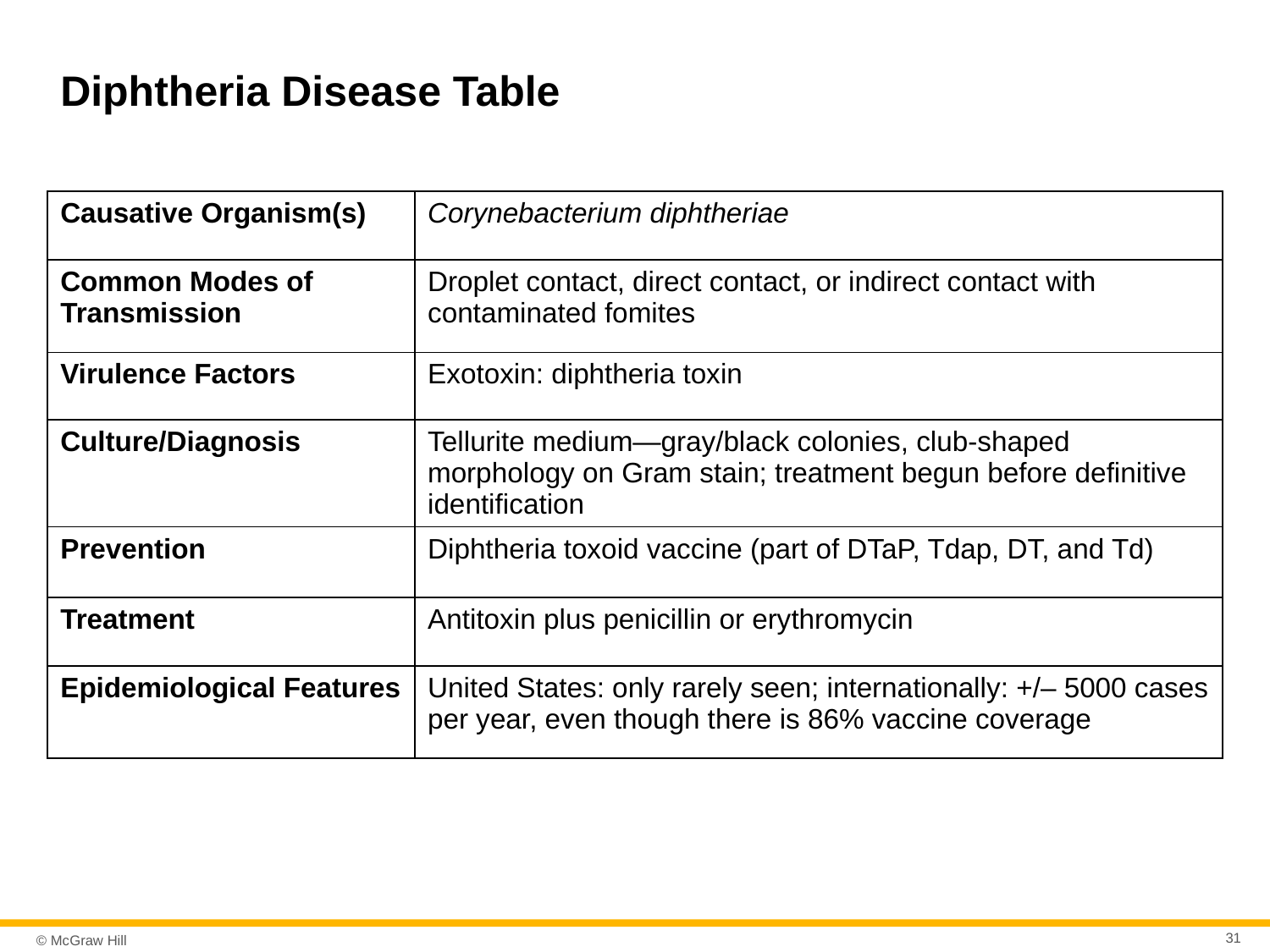

# Diphtheria Disease Table
| Causative Organism(s) | Corynebacterium diphtheriae |
| --- | --- |
| Common Modes of Transmission | Droplet contact, direct contact, or indirect contact with contaminated fomites |
| Virulence Factors | Exotoxin: diphtheria toxin |
| Culture/Diagnosis | Tellurite medium—gray/black colonies, club-shaped morphology on Gram stain; treatment begun before definitive identification |
| Prevention | Diphtheria toxoid vaccine (part of DTaP, Tdap, DT, and Td) |
| Treatment | Antitoxin plus penicillin or erythromycin |
| Epidemiological Features | United States: only rarely seen; internationally: +/– 5000 cases per year, even though there is 86% vaccine coverage |